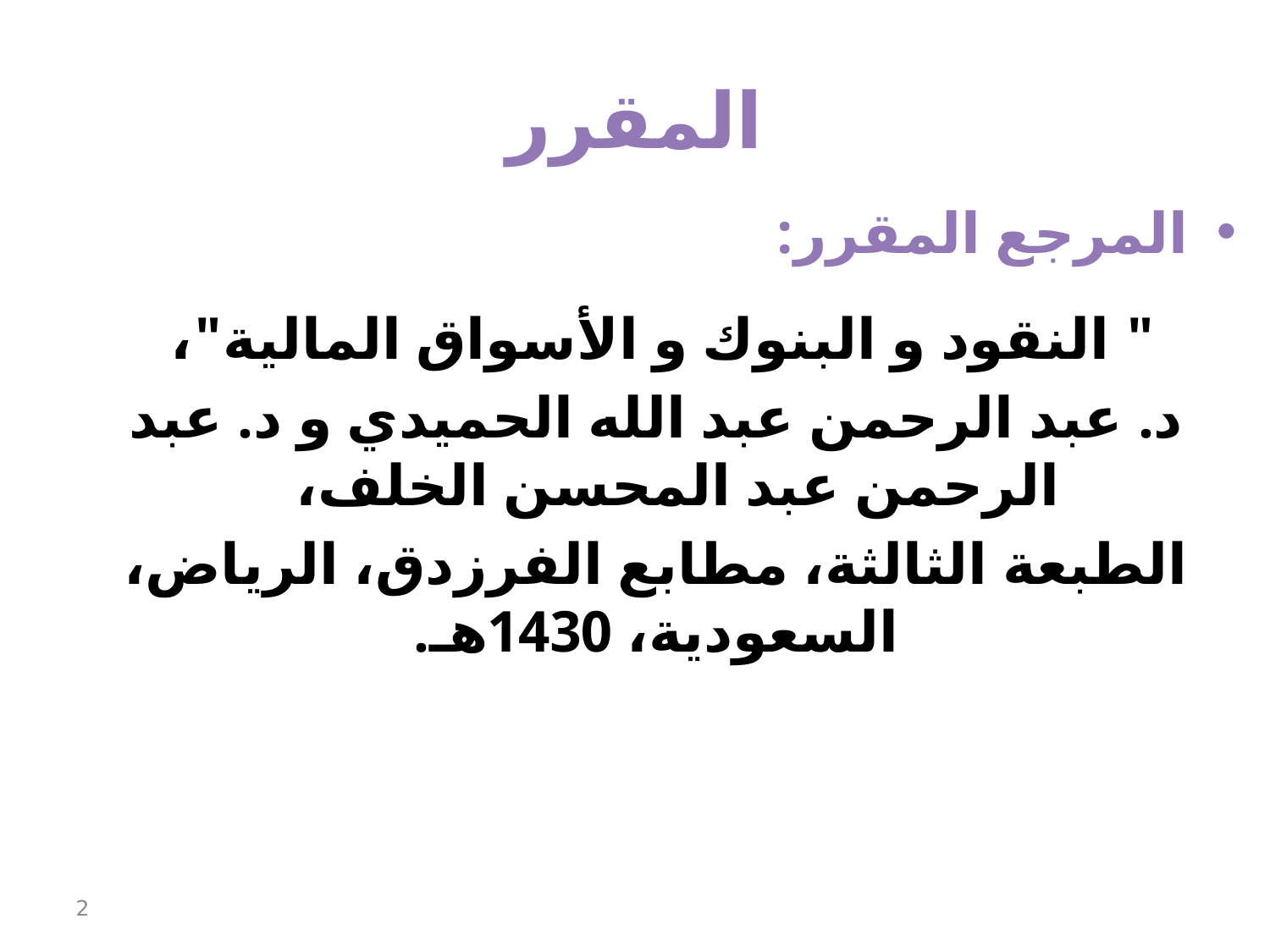

# المقرر
المرجع المقرر:
" النقود و البنوك و الأسواق المالية"،
د. عبد الرحمن عبد الله الحميدي و د. عبد الرحمن عبد المحسن الخلف،
الطبعة الثالثة، مطابع الفرزدق، الرياض، السعودية، 1430هـ.

2